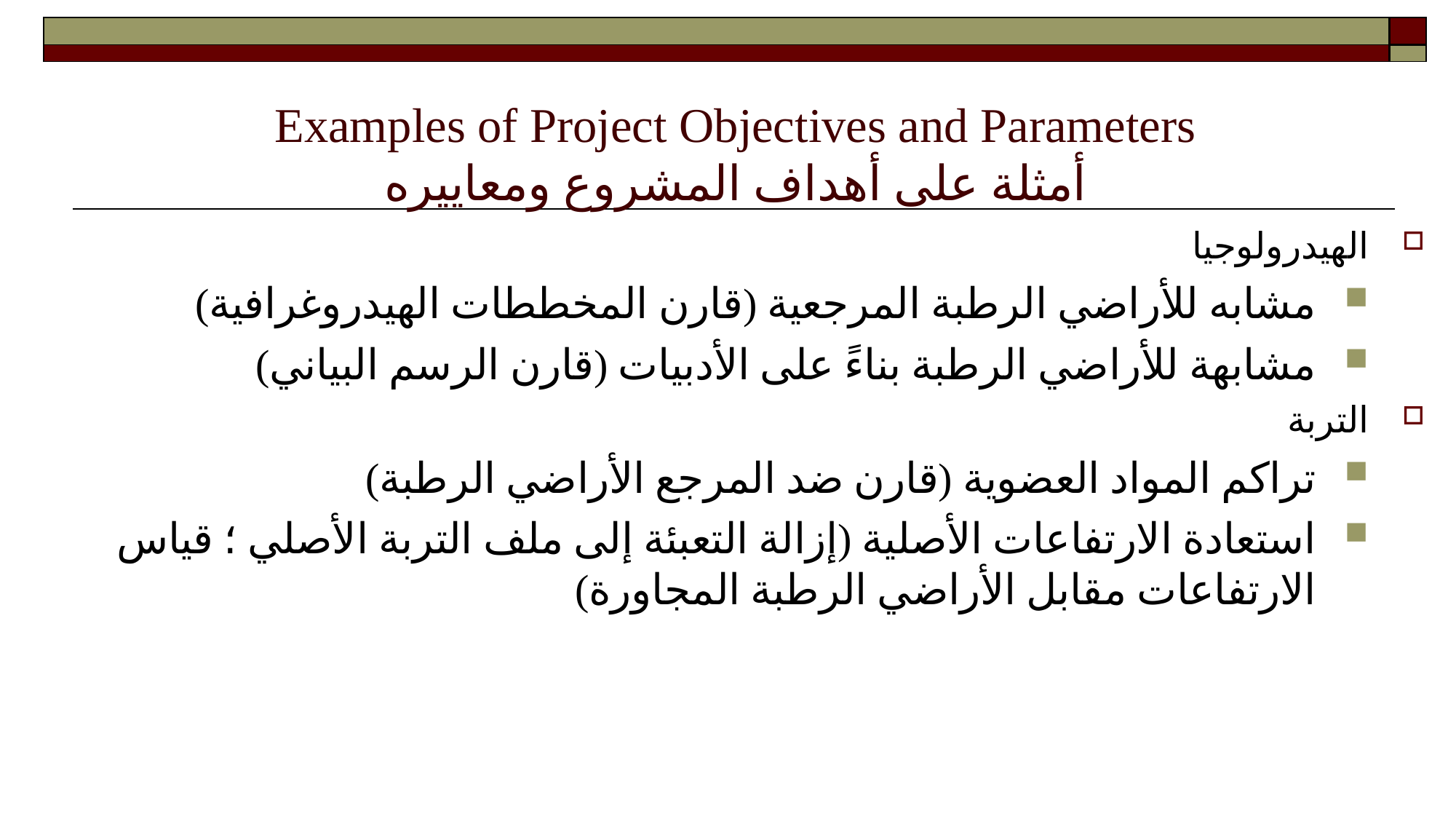

|  |  |
| --- | --- |
|  |  |
# Examples of Project Objectives and Parameters أمثلة على أهداف المشروع ومعاييره
الهيدرولوجيا
مشابه للأراضي الرطبة المرجعية (قارن المخططات الهيدروغرافية)
مشابهة للأراضي الرطبة بناءً على الأدبيات (قارن الرسم البياني)
التربة
تراكم المواد العضوية (قارن ضد المرجع الأراضي الرطبة)
استعادة الارتفاعات الأصلية (إزالة التعبئة إلى ملف التربة الأصلي ؛ قياس الارتفاعات مقابل الأراضي الرطبة المجاورة)